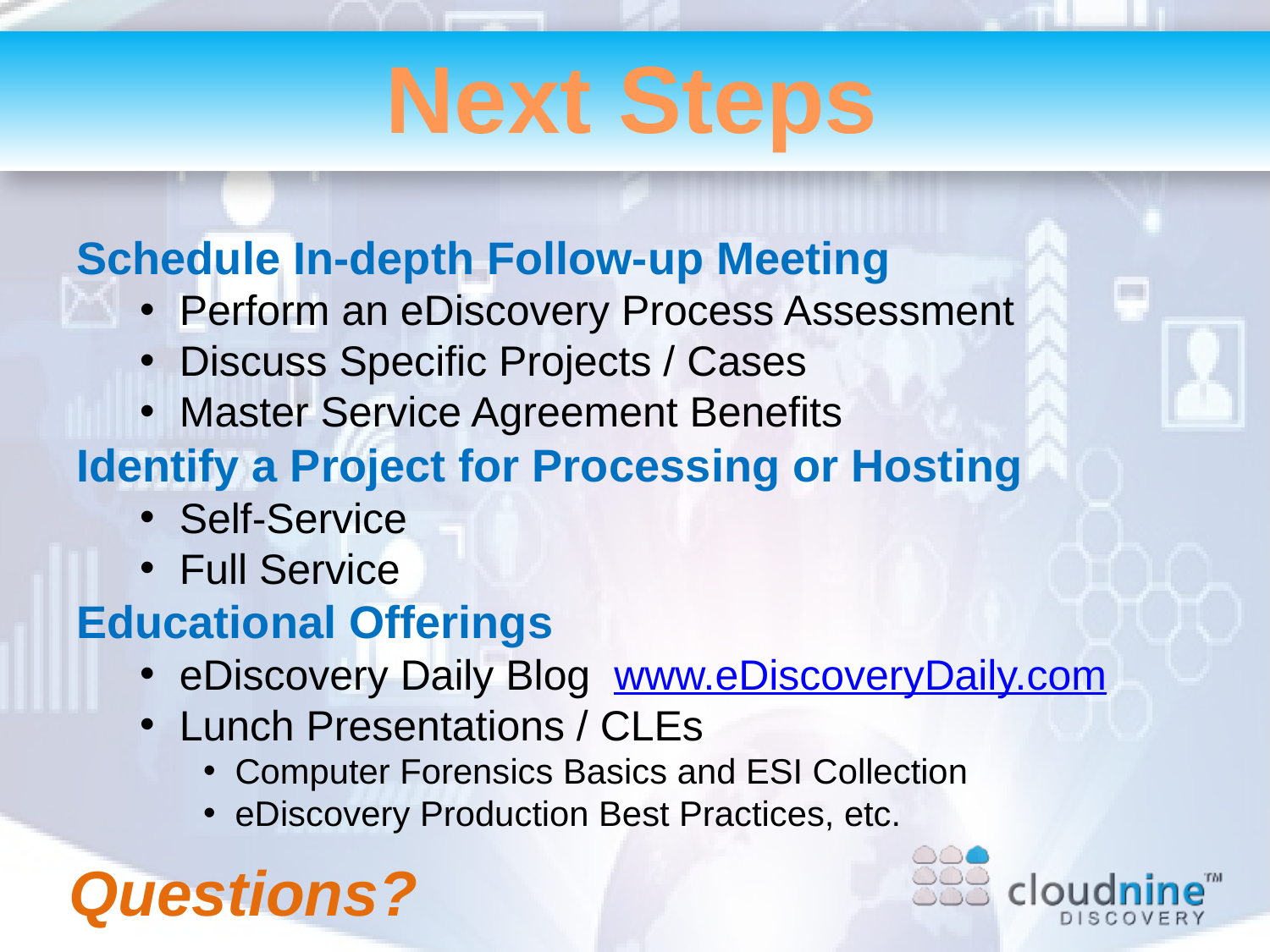

Next Steps
Schedule In-depth Follow-up Meeting
Perform an eDiscovery Process Assessment
Discuss Specific Projects / Cases
Master Service Agreement Benefits
Identify a Project for Processing or Hosting
Self-Service
Full Service
Educational Offerings
eDiscovery Daily Blog  www.eDiscoveryDaily.com
Lunch Presentations / CLEs
Computer Forensics Basics and ESI Collection
eDiscovery Production Best Practices, etc.

Questions?